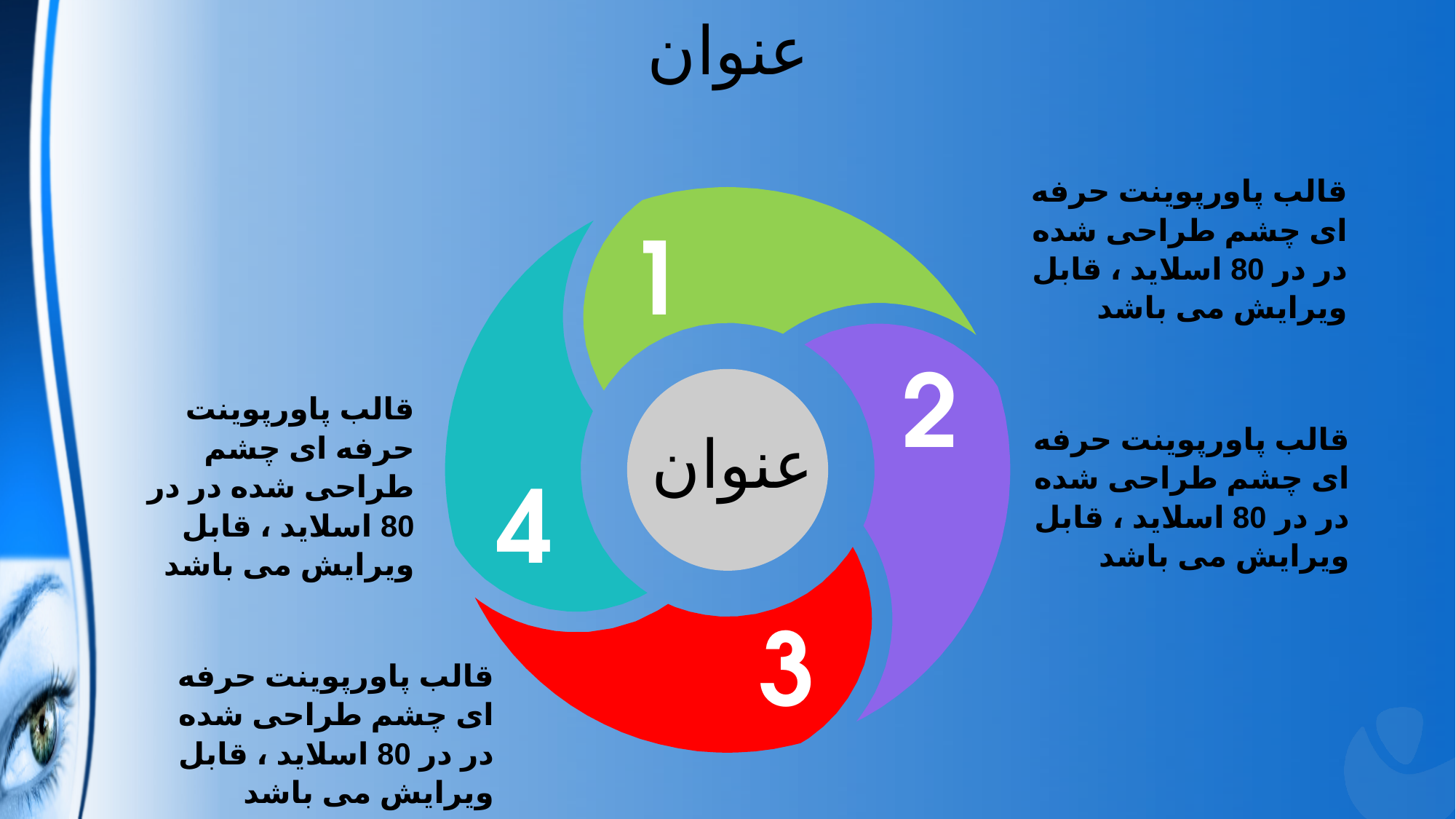

عنوان
قالب پاورپوينت حرفه ای چشم طراحی شده در در 80 اسلاید ، قابل ویرایش می باشد

1
2

عنوان
قالب پاورپوينت حرفه ای چشم طراحی شده در در 80 اسلاید ، قابل ویرایش می باشد
قالب پاورپوينت حرفه ای چشم طراحی شده در در 80 اسلاید ، قابل ویرایش می باشد
4
3
قالب پاورپوينت حرفه ای چشم طراحی شده در در 80 اسلاید ، قابل ویرایش می باشد